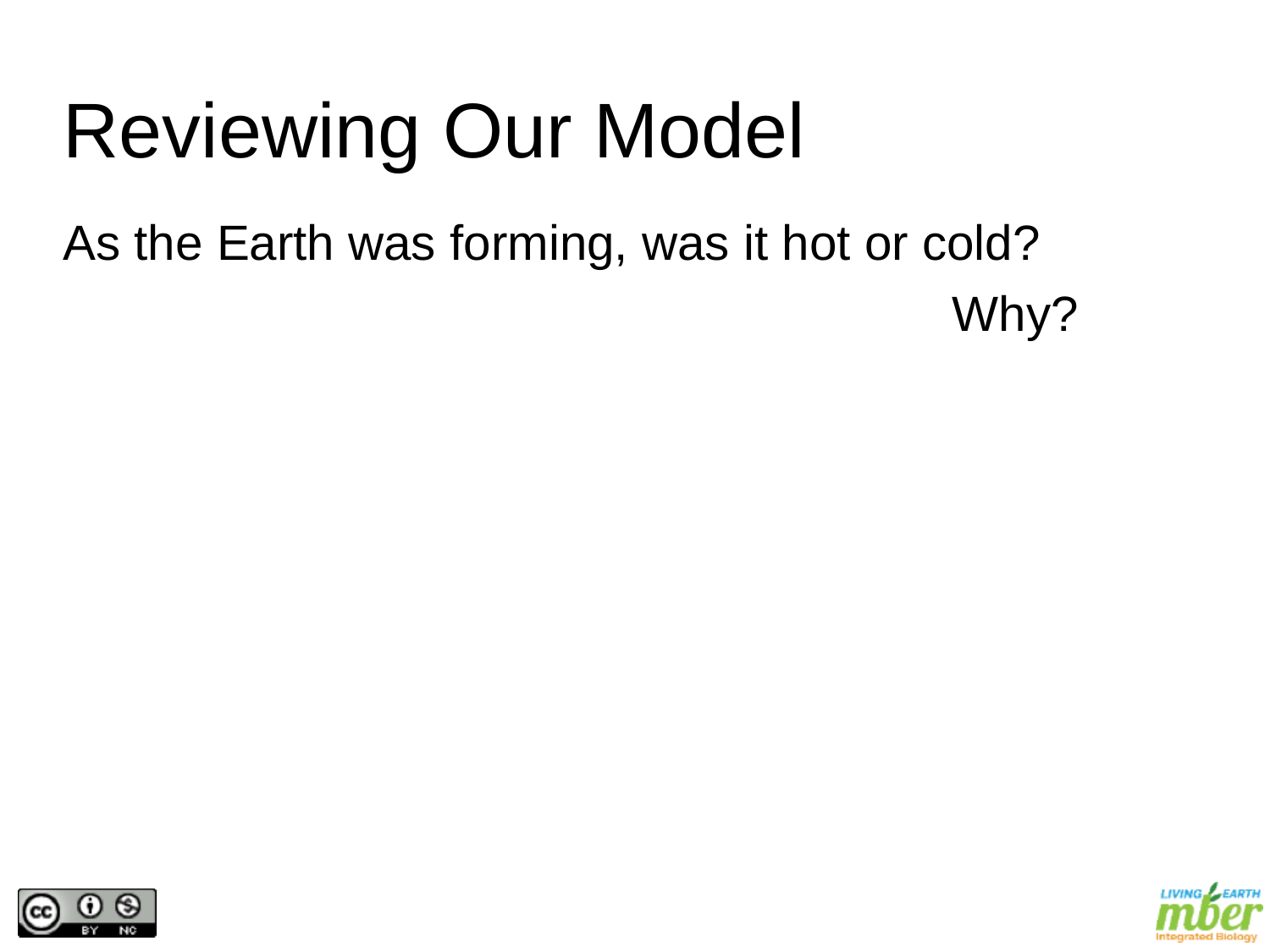

# Reviewing Our Model
As the Earth was forming, was it hot or cold?
							Why?